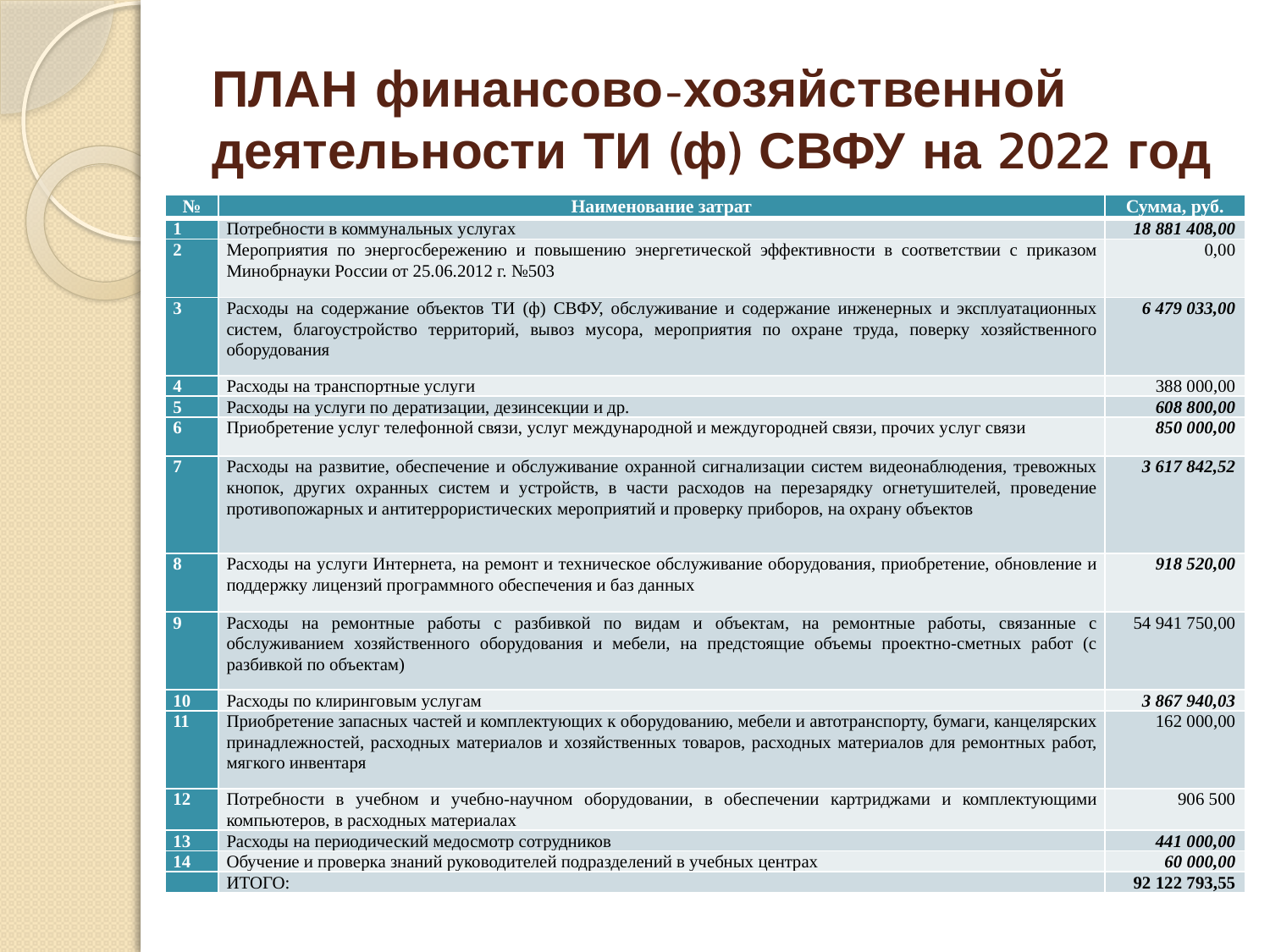

# ПЛАН финансово-хозяйственной деятельности ТИ (ф) СВФУ на 2022 год
| № | Наименование затрат | Сумма, руб. |
| --- | --- | --- |
| 1 | Потребности в коммунальных услугах | 18 881 408,00 |
| 2 | Мероприятия по энергосбережению и повышению энергетической эффективности в соответствии с приказом Минобрнауки России от 25.06.2012 г. №503 | 0,00 |
| 3 | Расходы на содержание объектов ТИ (ф) СВФУ, обслуживание и содержание инженерных и эксплуатационных систем, благоустройство территорий, вывоз мусора, мероприятия по охране труда, поверку хозяйственного оборудования | 6 479 033,00 |
| 4 | Расходы на транспортные услуги | 388 000,00 |
| 5 | Расходы на услуги по дератизации, дезинсекции и др. | 608 800,00 |
| 6 | Приобретение услуг телефонной связи, услуг международной и междугородней связи, прочих услуг связи | 850 000,00 |
| 7 | Расходы на развитие, обеспечение и обслуживание охранной сигнализации систем видеонаблюдения, тревожных кнопок, других охранных систем и устройств, в части расходов на перезарядку огнетушителей, проведение противопожарных и антитеррористических мероприятий и проверку приборов, на охрану объектов | 3 617 842,52 |
| 8 | Расходы на услуги Интернета, на ремонт и техническое обслуживание оборудования, приобретение, обновление и поддержку лицензий программного обеспечения и баз данных | 918 520,00 |
| 9 | Расходы на ремонтные работы с разбивкой по видам и объектам, на ремонтные работы, связанные с обслуживанием хозяйственного оборудования и мебели, на предстоящие объемы проектно-сметных работ (с разбивкой по объектам) | 54 941 750,00 |
| 10 | Расходы по клиринговым услугам | 3 867 940,03 |
| 11 | Приобретение запасных частей и комплектующих к оборудованию, мебели и автотранспорту, бумаги, канцелярских принадлежностей, расходных материалов и хозяйственных товаров, расходных материалов для ремонтных работ, мягкого инвентаря | 162 000,00 |
| 12 | Потребности в учебном и учебно-научном оборудовании, в обеспечении картриджами и комплектующими компьютеров, в расходных материалах | 906 500 |
| 13 | Расходы на периодический медосмотр сотрудников | 441 000,00 |
| 14 | Обучение и проверка знаний руководителей подразделений в учебных центрах | 60 000,00 |
|  | ИТОГО: | 92 122 793,55 |